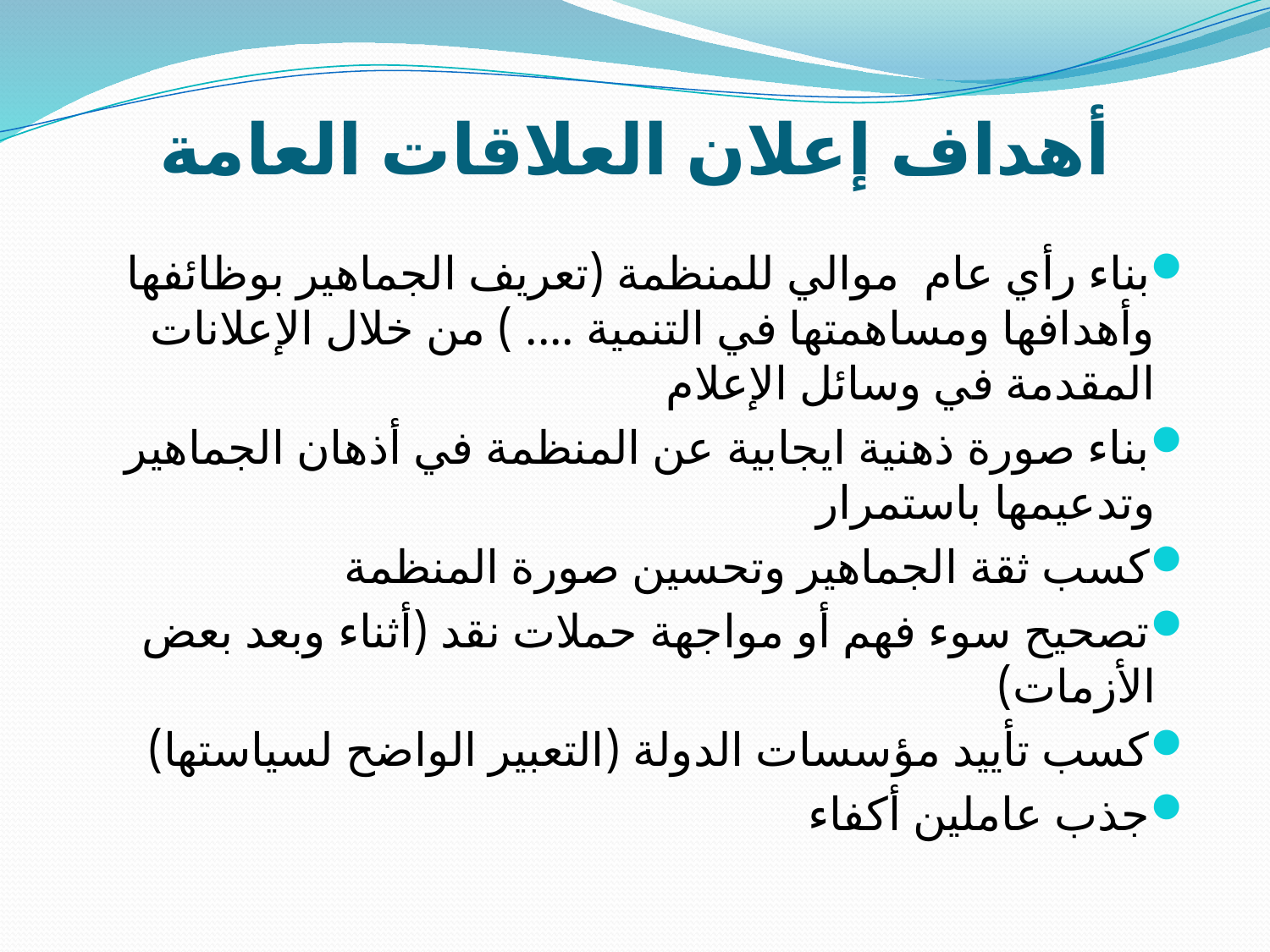

# أهداف إعلان العلاقات العامة
بناء رأي عام  موالي للمنظمة (تعريف الجماهير بوظائفها وأهدافها ومساهمتها في التنمية .... ) من خلال الإعلانات المقدمة في وسائل الإعلام
بناء صورة ذهنية ايجابية عن المنظمة في أذهان الجماهير وتدعيمها باستمرار
كسب ثقة الجماهير وتحسين صورة المنظمة
تصحيح سوء فهم أو مواجهة حملات نقد (أثناء وبعد بعض الأزمات)
كسب تأييد مؤسسات الدولة (التعبير الواضح لسياستها)
جذب عاملين أكفاء